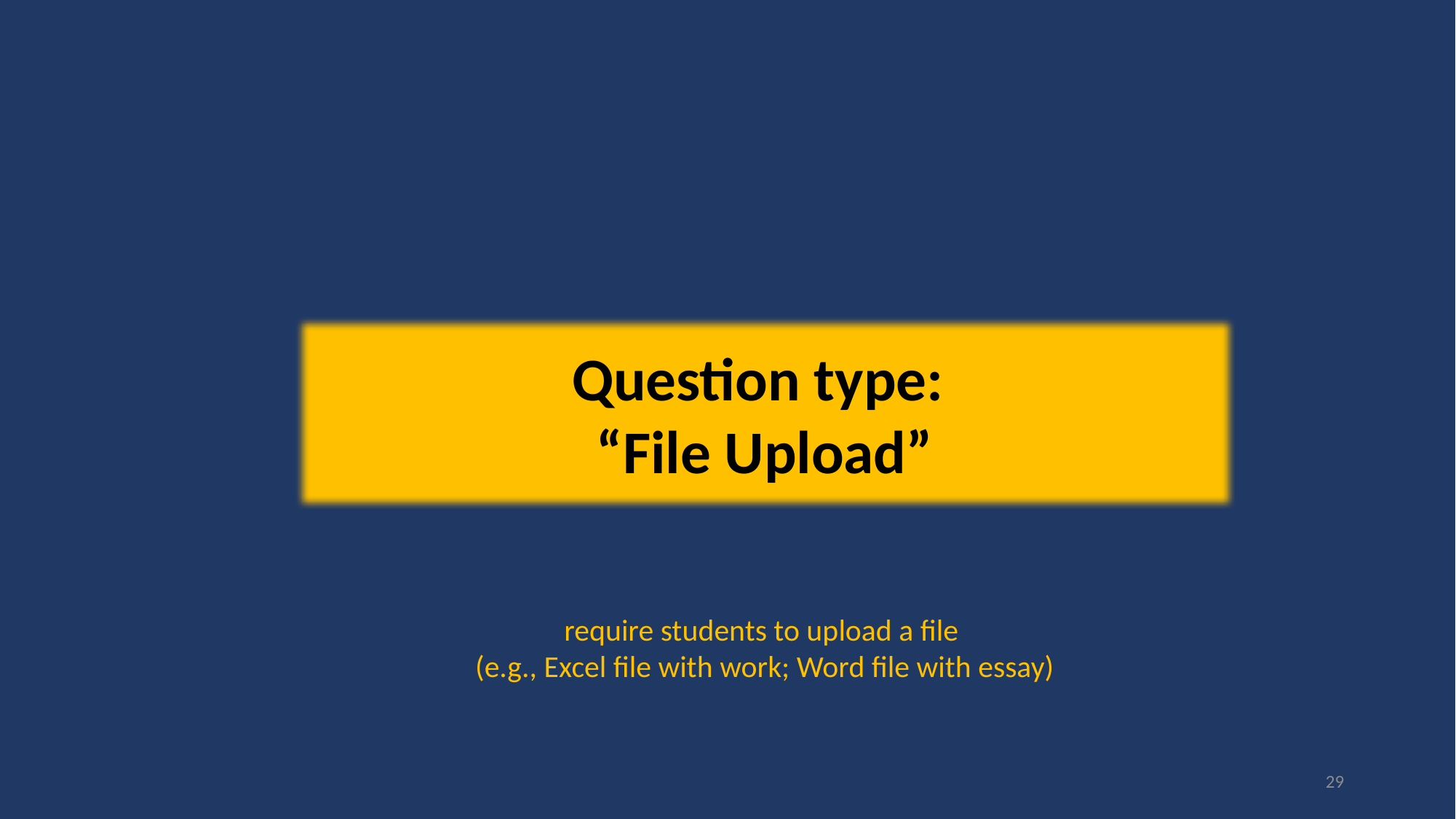

Question type:
“File Upload”
require students to upload a file
(e.g., Excel file with work; Word file with essay)
29